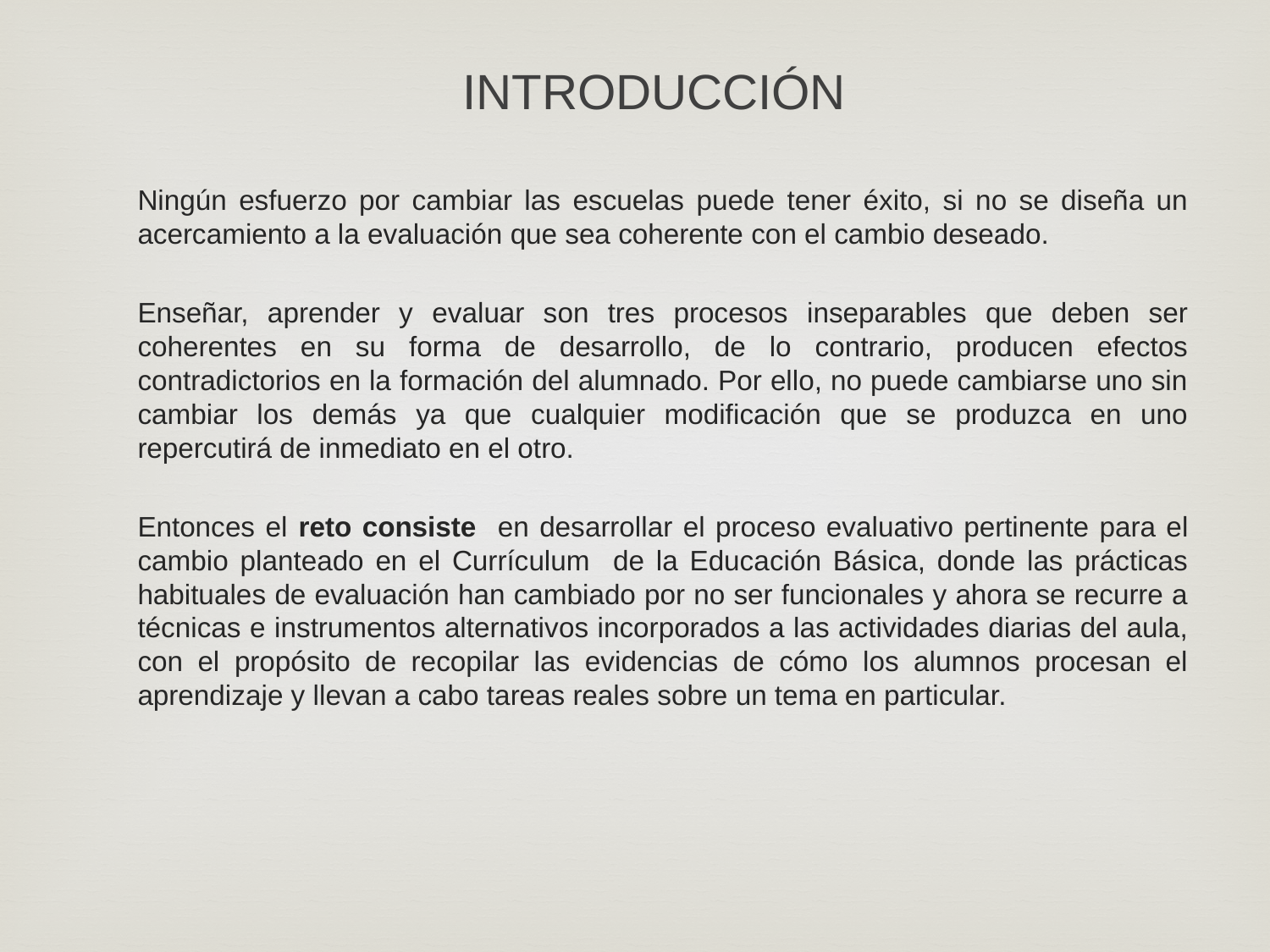

# INTRODUCCIÓN

Ningún esfuerzo por cambiar las escuelas puede tener éxito, si no se diseña un acercamiento a la evaluación que sea coherente con el cambio deseado.

Enseñar, aprender y evaluar son tres procesos inseparables que deben ser coherentes en su forma de desarrollo, de lo contrario, producen efectos contradictorios en la formación del alumnado. Por ello, no puede cambiarse uno sin cambiar los demás ya que cualquier modificación que se produzca en uno repercutirá de inmediato en el otro.

Entonces el reto consiste  en desarrollar el proceso evaluativo pertinente para el cambio planteado en el Currículum  de la Educación Básica, donde las prácticas habituales de evaluación han cambiado por no ser funcionales y ahora se recurre a técnicas e instrumentos alternativos incorporados a las actividades diarias del aula, con el propósito de recopilar las evidencias de cómo los alumnos procesan el aprendizaje y llevan a cabo tareas reales sobre un tema en particular.